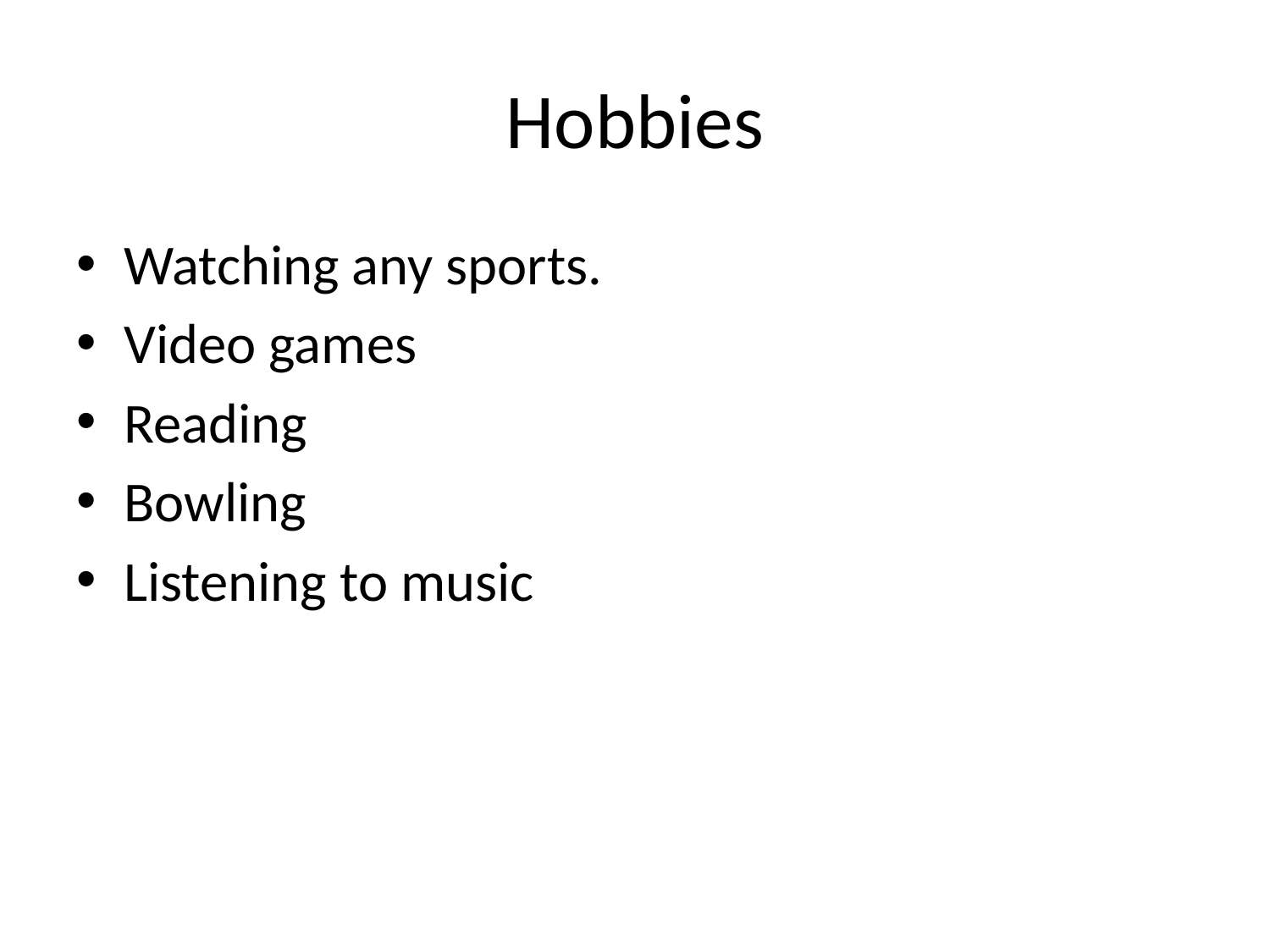

# Hobbies
Watching any sports.
Video games
Reading
Bowling
Listening to music